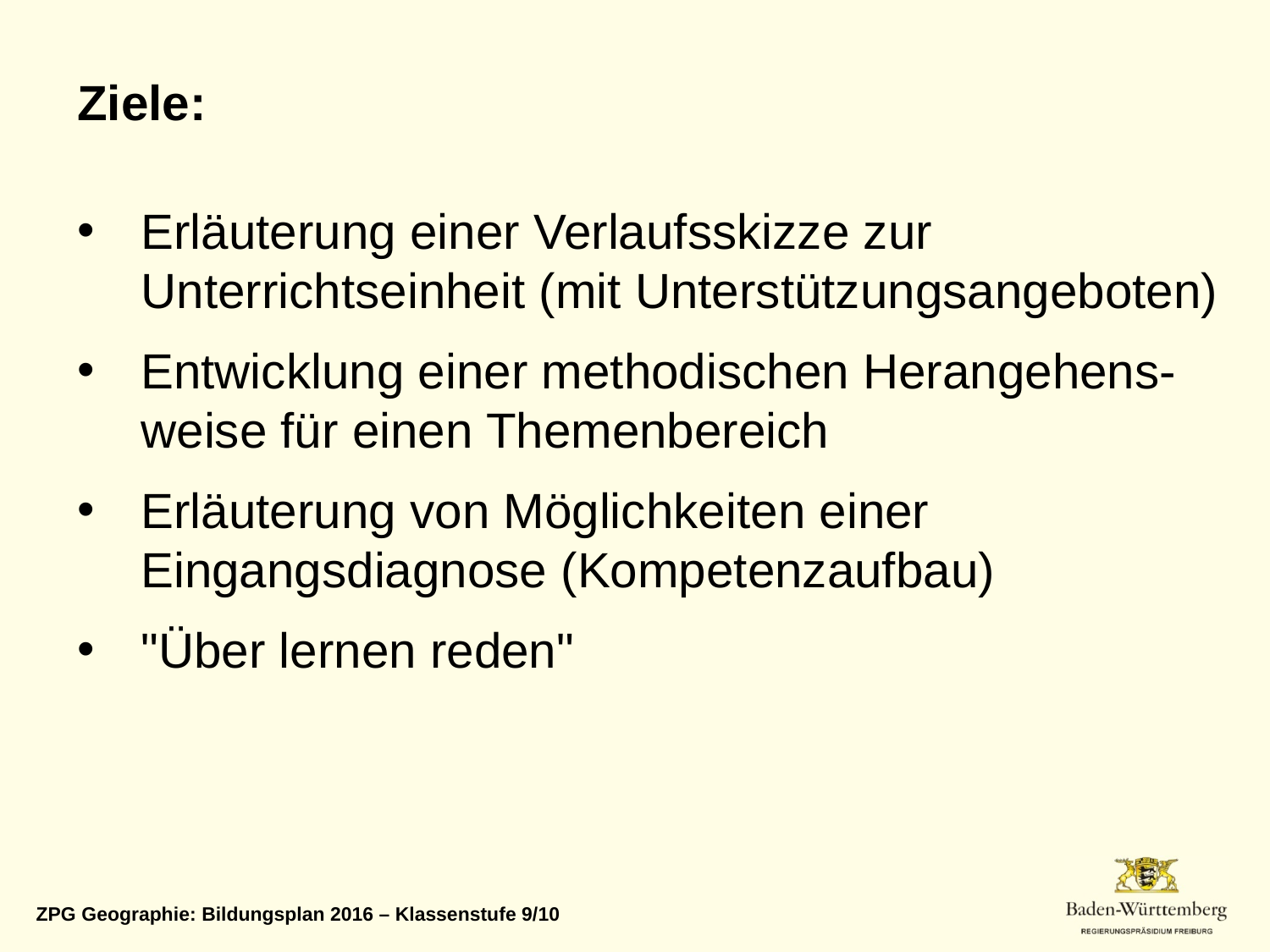

Ziele:

Erläuterung einer Verlaufsskizze zur Unterrichtseinheit (mit Unterstützungsangeboten)
Entwicklung einer methodischen Herangehens-weise für einen Themenbereich
Erläuterung von Möglichkeiten einer Eingangsdiagnose (Kompetenzaufbau)
"Über lernen reden"